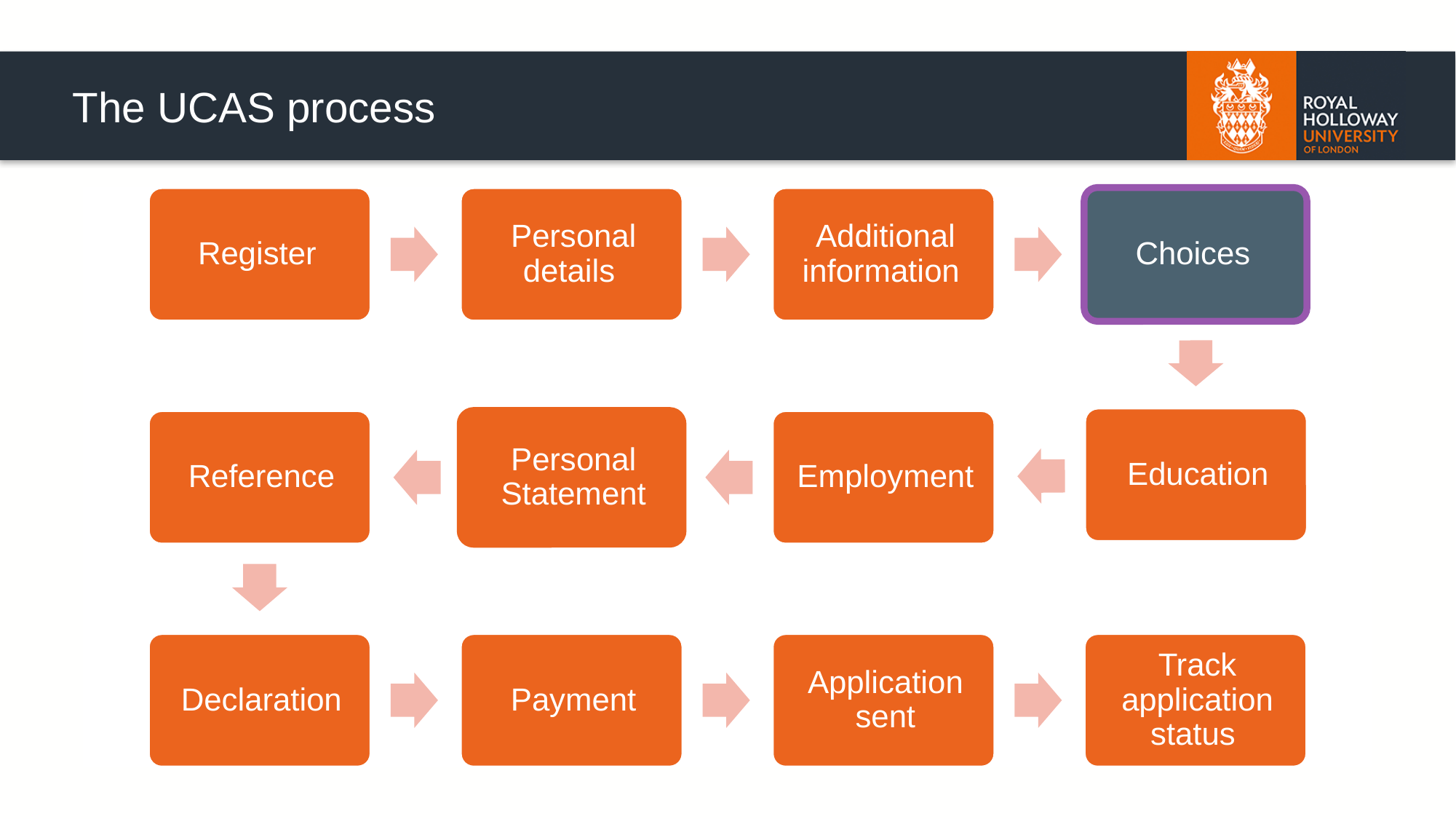

# The UCAS process
Register

Personal details

Additional information

Choices

Education

Employment

Personal Statement

Reference

Declaration

Payment

Application sent

Track application status